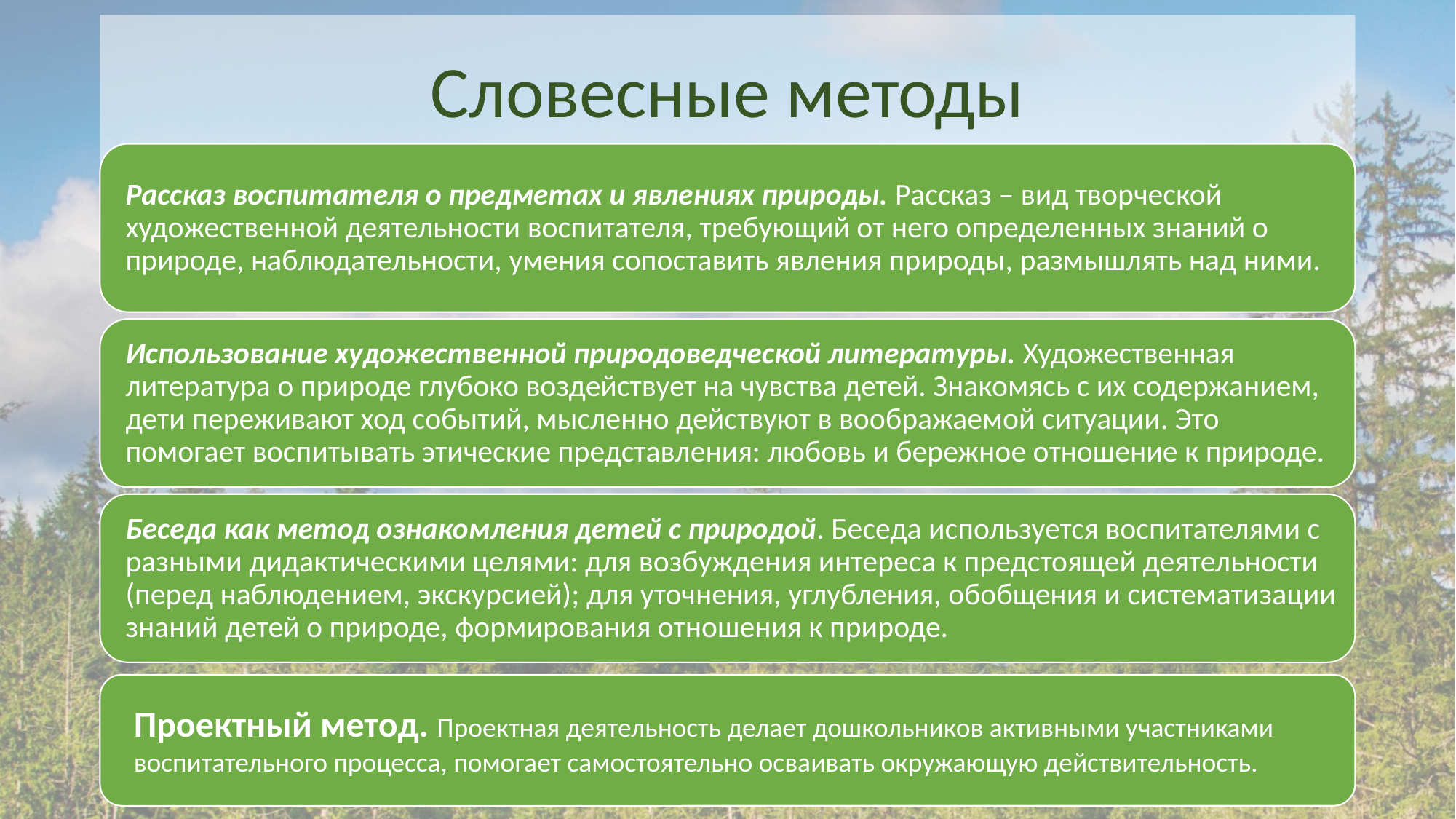

# Словесные методы
Рассказ воспитателя о предметах и явлениях природы. Рассказ – вид творческой художественной деятельности воспитателя, требующий от него определенных знаний о природе, наблюдательности, умения сопоставить явления природы, размышлять над ними.
Использование художественной природоведческой литературы. Художественная литература о природе глубоко воздействует на чувства детей. Знакомясь с их содержанием, дети переживают ход событий, мысленно действуют в воображаемой ситуации. Это помогает воспитывать этические представления: любовь и бережное отношение к природе.
Беседа как метод ознакомления детей с природой. Беседа используется воспитателями с разными дидактическими целями: для возбуждения интереса к предстоящей деятельности (перед наблюдением, экскурсией); для уточнения, углубления, обобщения и систематизации знаний детей о природе, формирования отношения к природе.

Проектный метод. Проектная деятельность делает дошкольников активными участниками воспитательного процесса, помогает самостоятельно осваивать окружающую действительность.